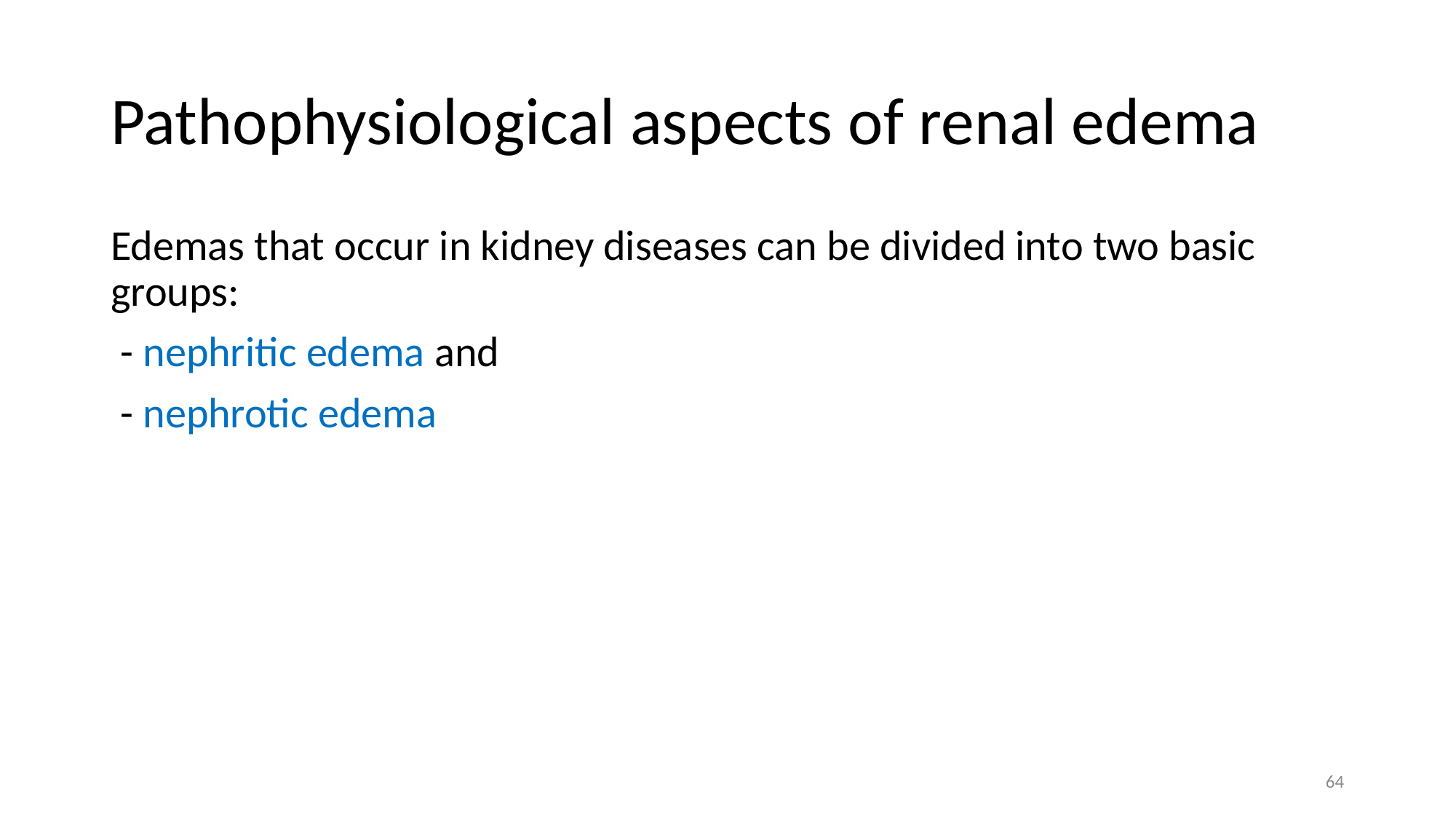

# Pathophysiological aspects of renal edema
Edemas that occur in kidney diseases can be divided into two basic groups:
 - nephritic edema and
 - nephrotic edema

64